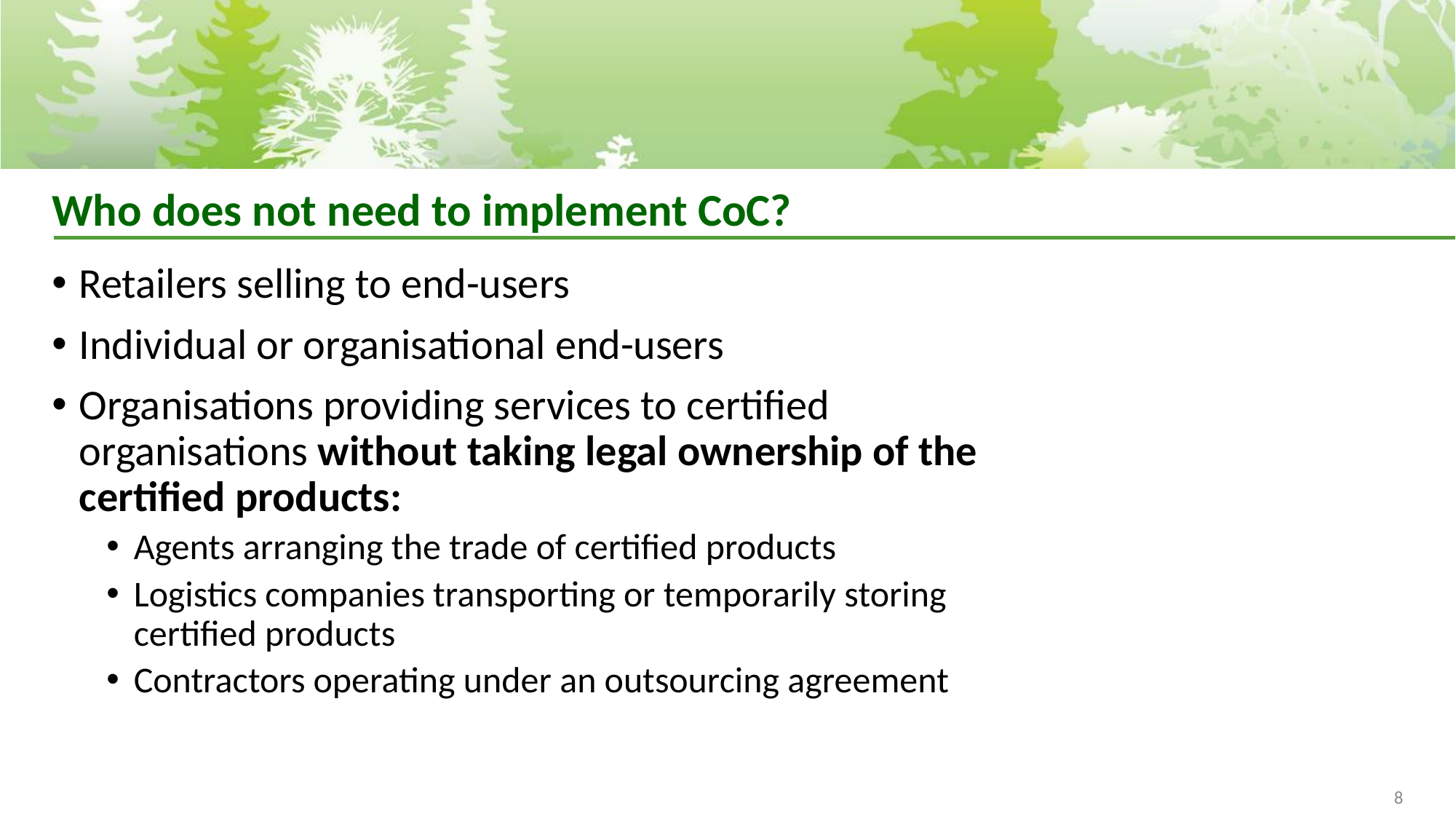

# Who does not need to implement CoC?
Retailers selling to end-users
Individual or organisational end-users
Organisations providing services to certified organisations without taking legal ownership of the certified products:
Agents arranging the trade of certified products
Logistics companies transporting or temporarily storing certified products
Contractors operating under an outsourcing agreement

8